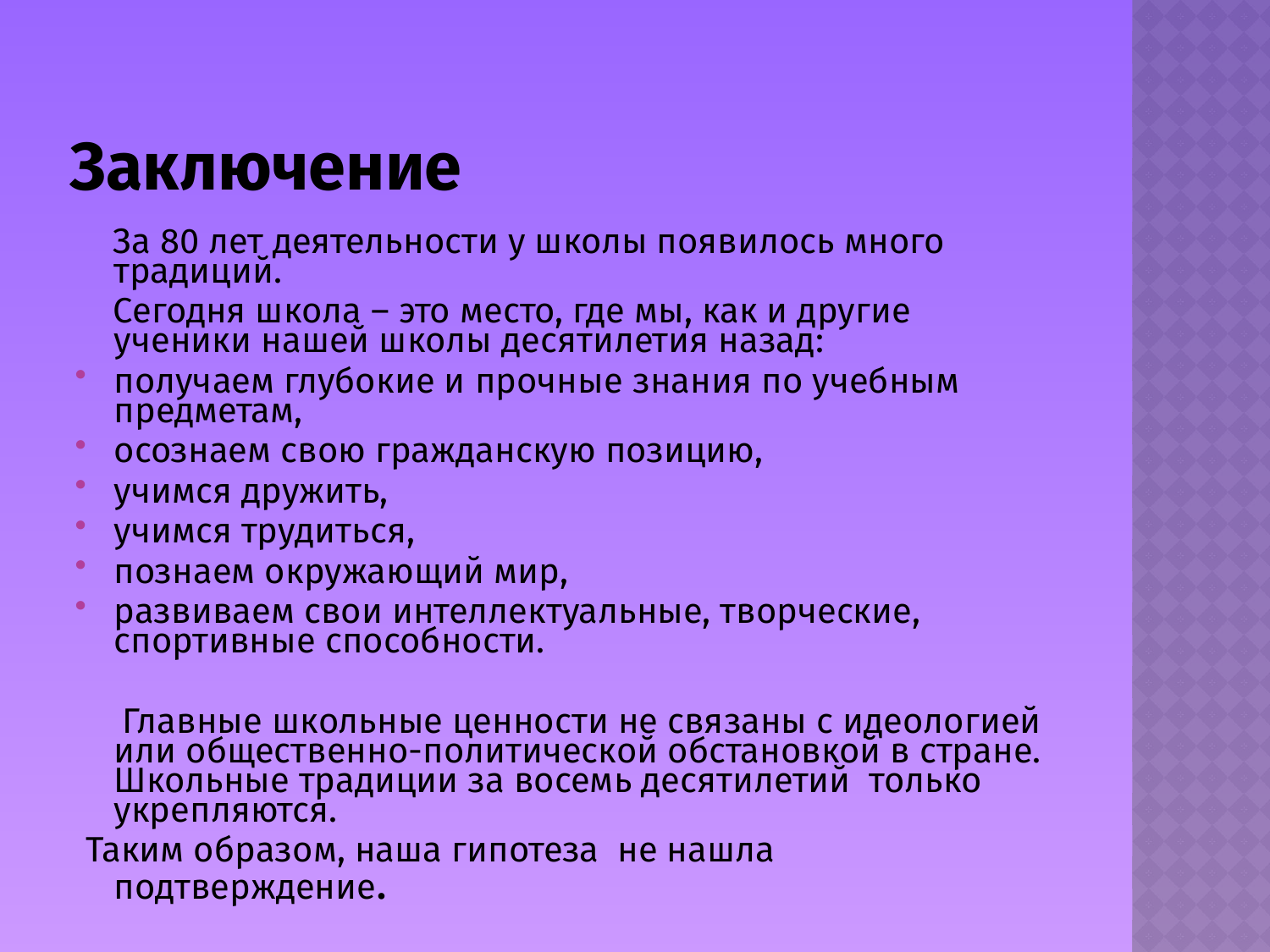

# Заключение
    За 80 лет деятельности у школы появилось много традиций.
    Сегодня школа – это место, где мы, как и другие ученики нашей школы десятилетия назад:
получаем глубокие и прочные знания по учебным предметам,
осознаем свою гражданскую позицию,
учимся дружить,
учимся трудиться,
познаем окружающий мир,
развиваем свои интеллектуальные, творческие, спортивные способности.

     Главные школьные ценности не связаны с идеологией или общественно-политической обстановкой в стране. Школьные традиции за восемь десятилетий  только укрепляются.
 Таким образом, наша гипотеза  не нашла подтверждение.